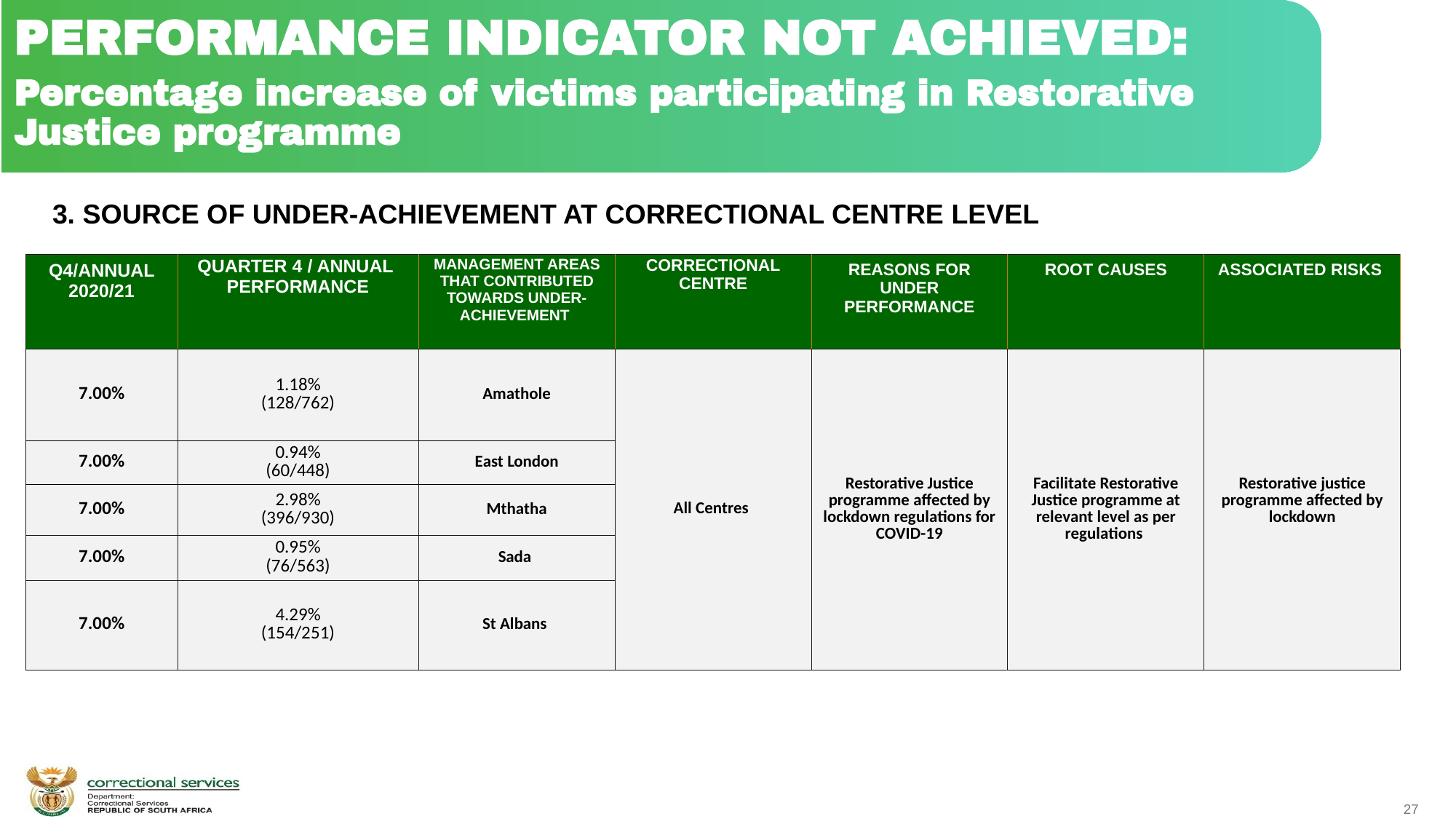

PERFORMANCE INDICATOR NOT ACHIEVED:
Percentage increase of victims participating in Restorative Justice programme

     3. SOURCE OF UNDER-ACHIEVEMENT AT CORRECTIONAL CENTRE LEVEL
| Q4/ANNUAL 2020/21 | QUARTER 4 / ANNUAL PERFORMANCE | MANAGEMENT AREAS THAT CONTRIBUTED TOWARDS UNDER-ACHIEVEMENT | CORRECTIONAL CENTRE | REASONS FOR UNDER PERFORMANCE | ROOT CAUSES | ASSOCIATED RISKS |
| --- | --- | --- | --- | --- | --- | --- |
| 7.00% | 1.18% (128/762) | Amathole | All Centres | Restorative Justice programme affected by lockdown regulations for COVID-19 | Facilitate Restorative Justice programme at relevant level as per regulations | Restorative justice programme affected by lockdown |
| 7.00% | 0.94% (60/448) | East London |  |  |  |  |
| 7.00% | 2.98% (396/930) | Mthatha |  |  |  |  |
| 7.00% | 0.95% (76/563) | Sada |  |  |  |  |
| 7.00% | 4.29% (154/251) | St Albans |  |  |  |  |